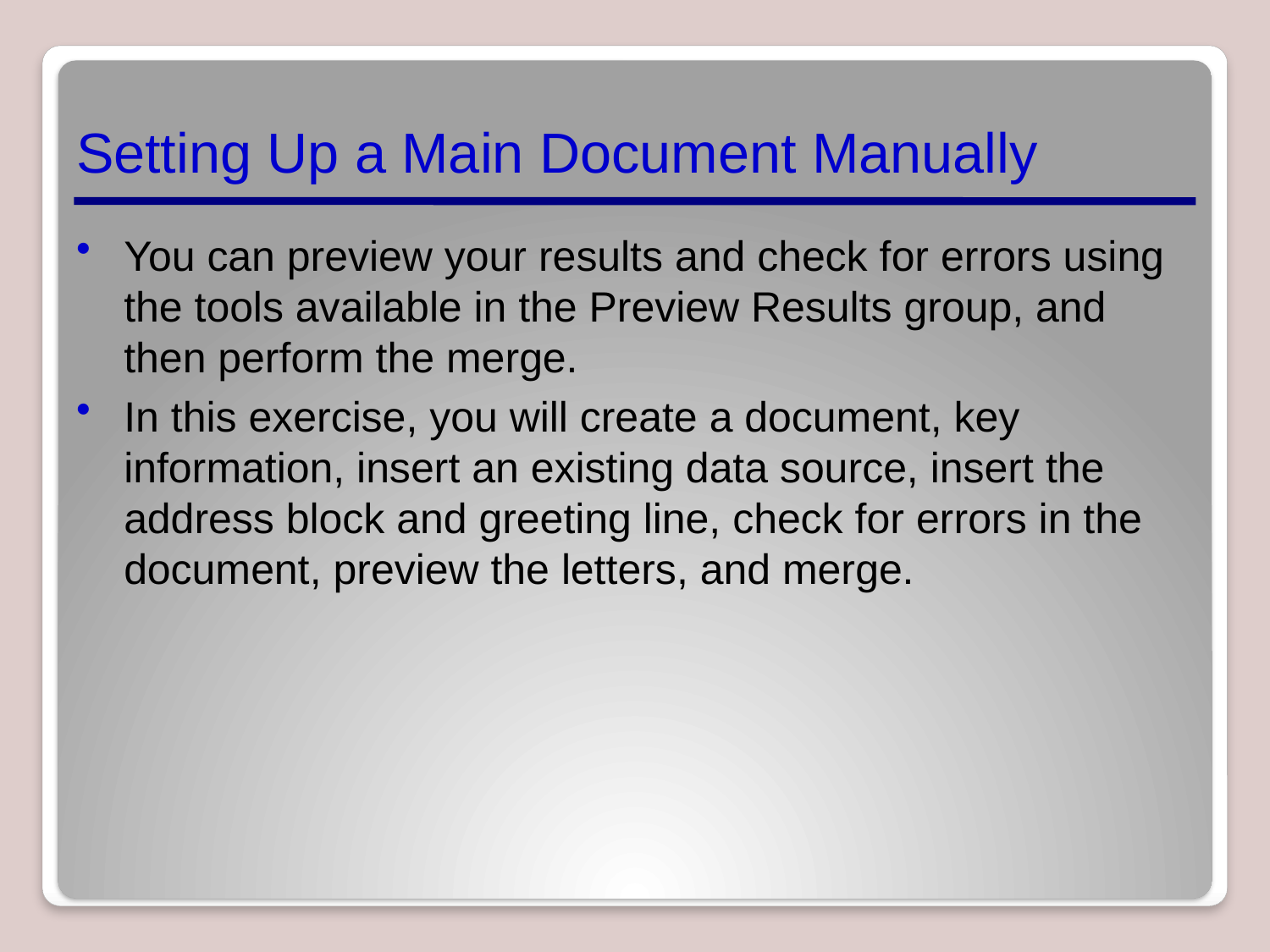

# Setting Up a Main Document Manually
You can preview your results and check for errors using the tools available in the Preview Results group, and then perform the merge.
In this exercise, you will create a document, key information, insert an existing data source, insert the address block and greeting line, check for errors in the document, preview the letters, and merge.